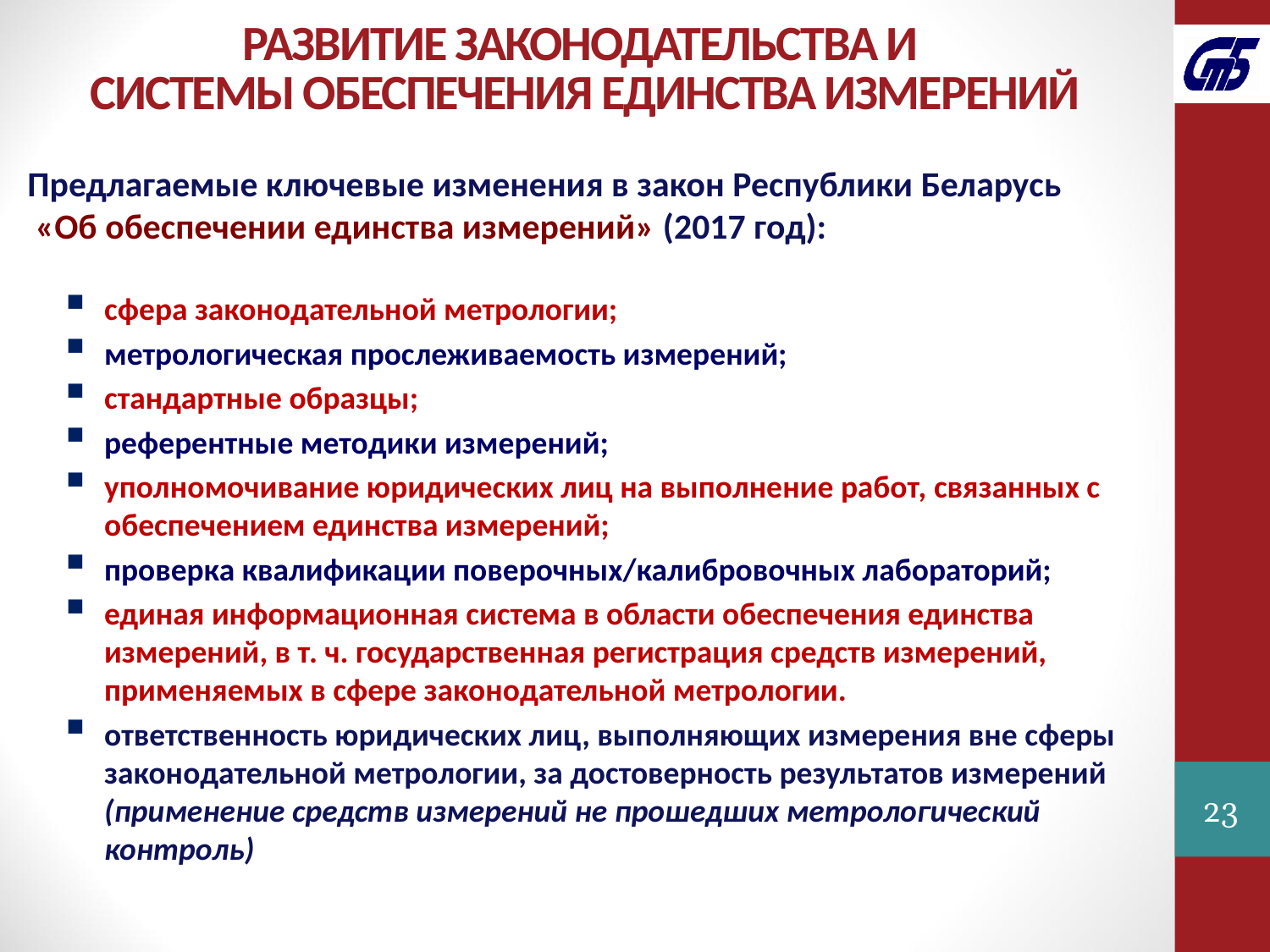

# РАЗВИТИЕ ЗАКОНОДАТЕЛЬСТВА И СИСТЕМЫ ОБЕСПЕЧЕНИЯ ЕДИНСТВА ИЗМЕРЕНИЙ
Предлагаемые ключевые изменения в закон Республики Беларусь
 «Об обеспечении единства измерений» (2017 год):
сфера законодательной метрологии;
метрологическая прослеживаемость измерений;
стандартные образцы;
референтные методики измерений;
уполномочивание юридических лиц на выполнение работ, связанных с обеспечением единства измерений;
проверка квалификации поверочных/калибровочных лабораторий;
единая информационная система в области обеспечения единства измерений, в т. ч. государственная регистрация средств измерений, применяемых в сфере законодательной метрологии.
ответственность юридических лиц, выполняющих измерения вне сферы законодательной метрологии, за достоверность результатов измерений (применение средств измерений не прошедших метрологический контроль)
23